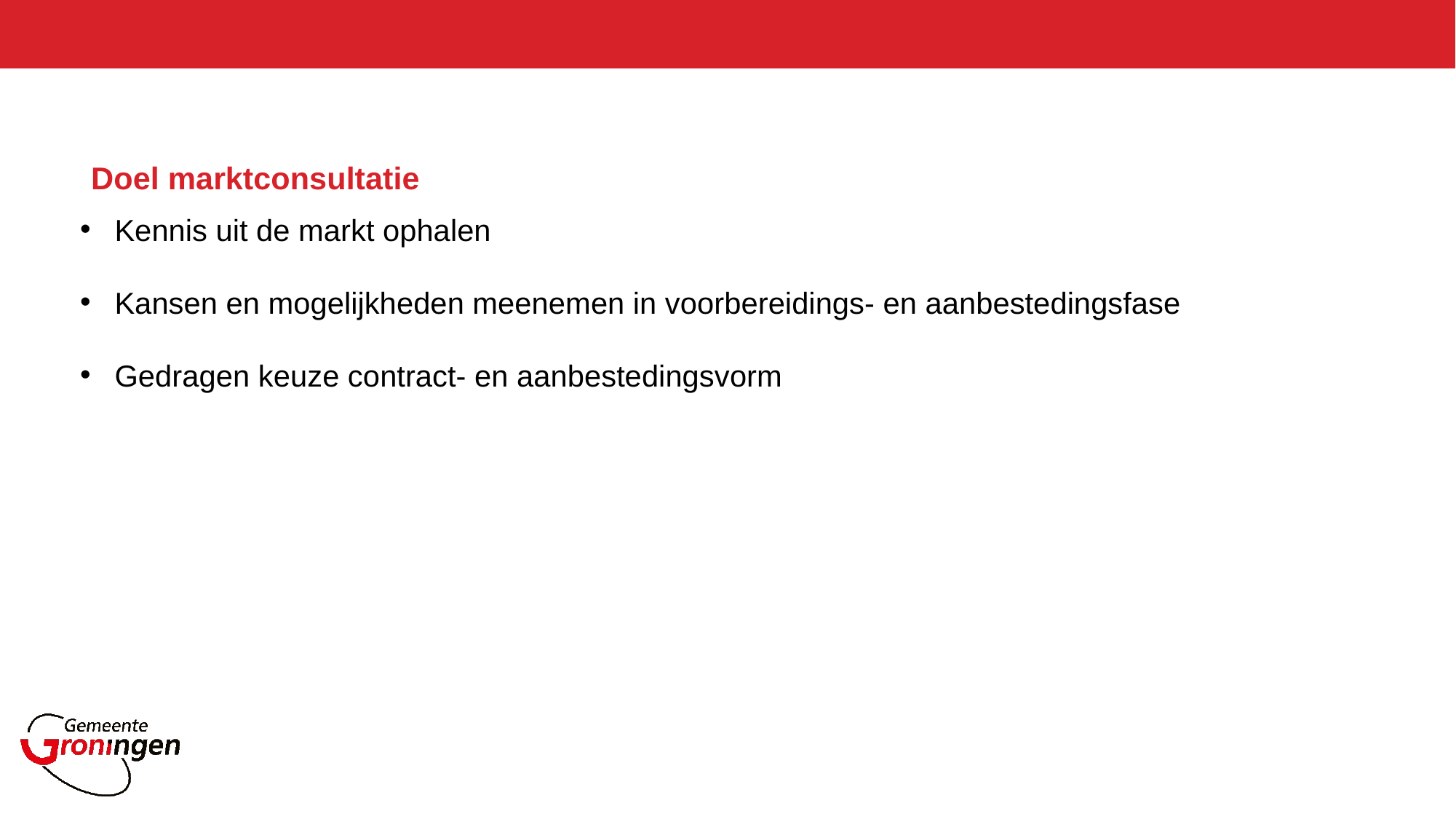

# Doel marktconsultatie
Kennis uit de markt ophalen

Kansen en mogelijkheden meenemen in voorbereidings- en aanbestedingsfase

Gedragen keuze contract- en aanbestedingsvorm